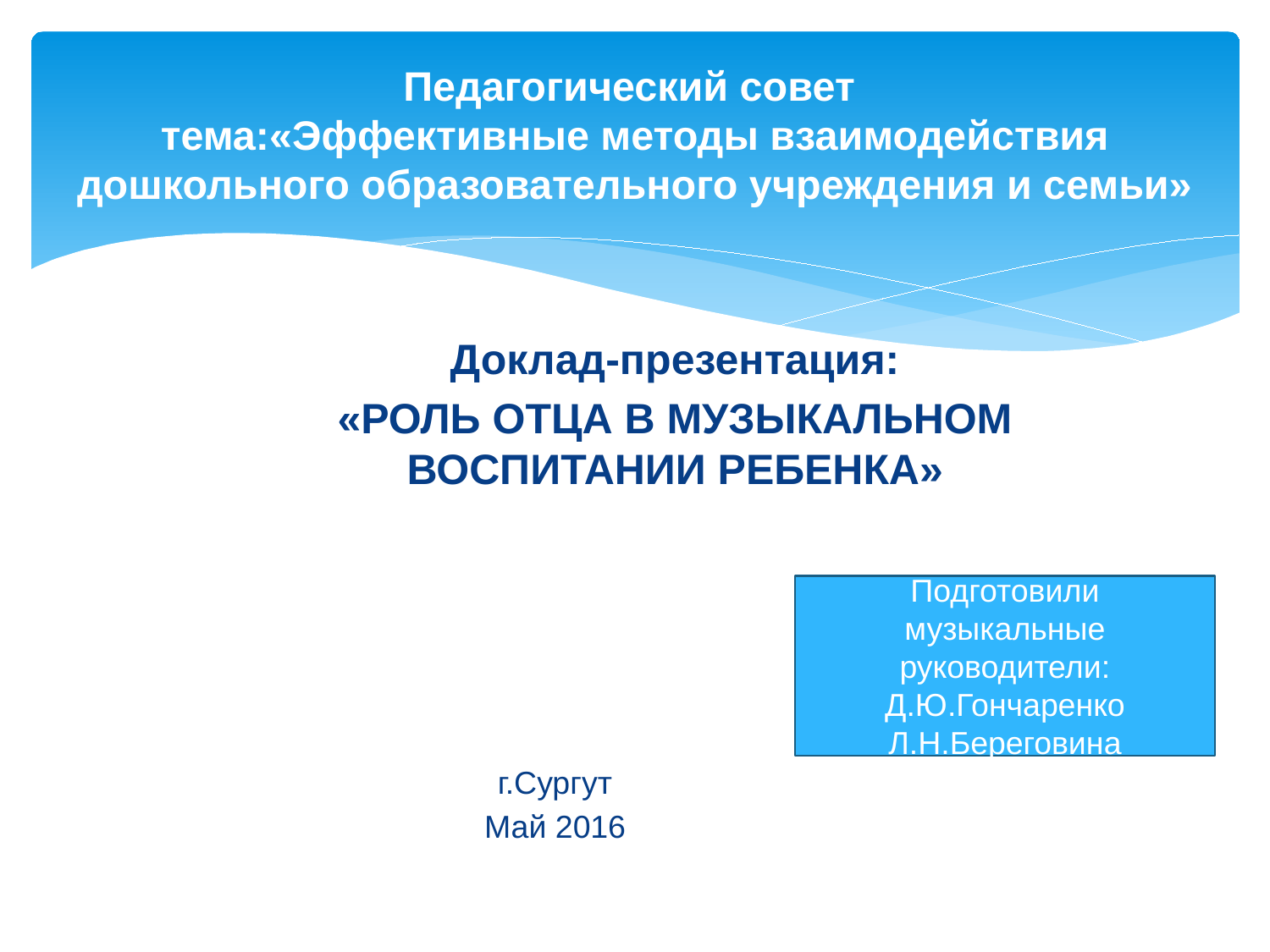

# Педагогический совет тема:«Эффективные методы взаимодействия дошкольного образовательного учреждения и семьи»
Доклад-презентация:
«РОЛЬ ОТЦА В МУЗЫКАЛЬНОМ ВОСПИТАНИИ РЕБЕНКА»
Подготовили музыкальные руководители:
Д.Ю.Гончаренко Л.Н.Береговина
г.Сургут
Май 2016